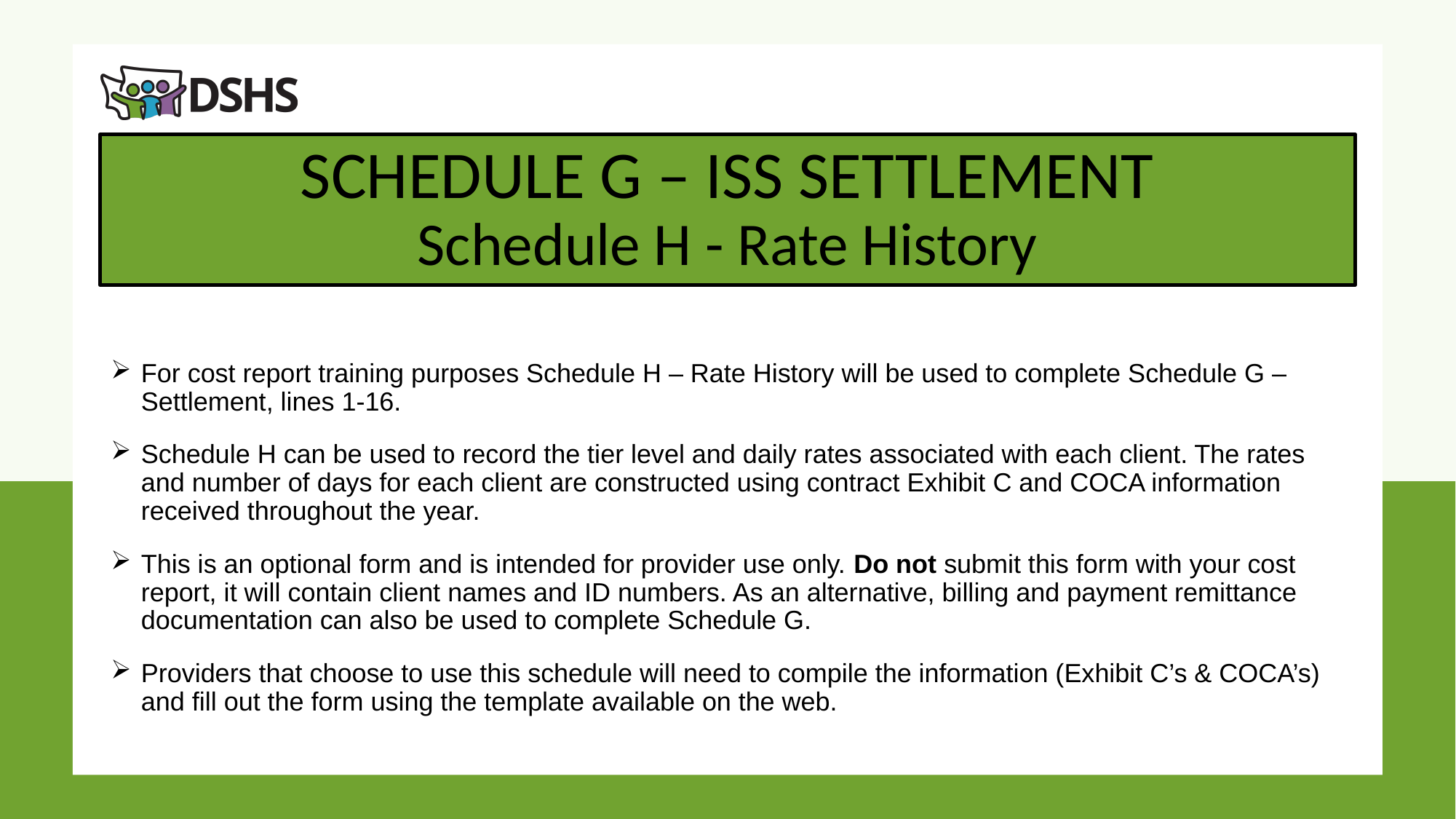

# SCHEDULE G – ISS SETTLEMENT Schedule H - Rate History

For cost report training purposes Schedule H – Rate History will be used to complete Schedule G – Settlement, lines 1-16.

Schedule H can be used to record the tier level and daily rates associated with each client. The rates and number of days for each client are constructed using contract Exhibit C and COCA information received throughout the year.

This is an optional form and is intended for provider use only. Do not submit this form with your cost report, it will contain client names and ID numbers. As an alternative, billing and payment remittance documentation can also be used to complete Schedule G.

Providers that choose to use this schedule will need to compile the information (Exhibit C’s & COCA’s) and fill out the form using the template available on the web.